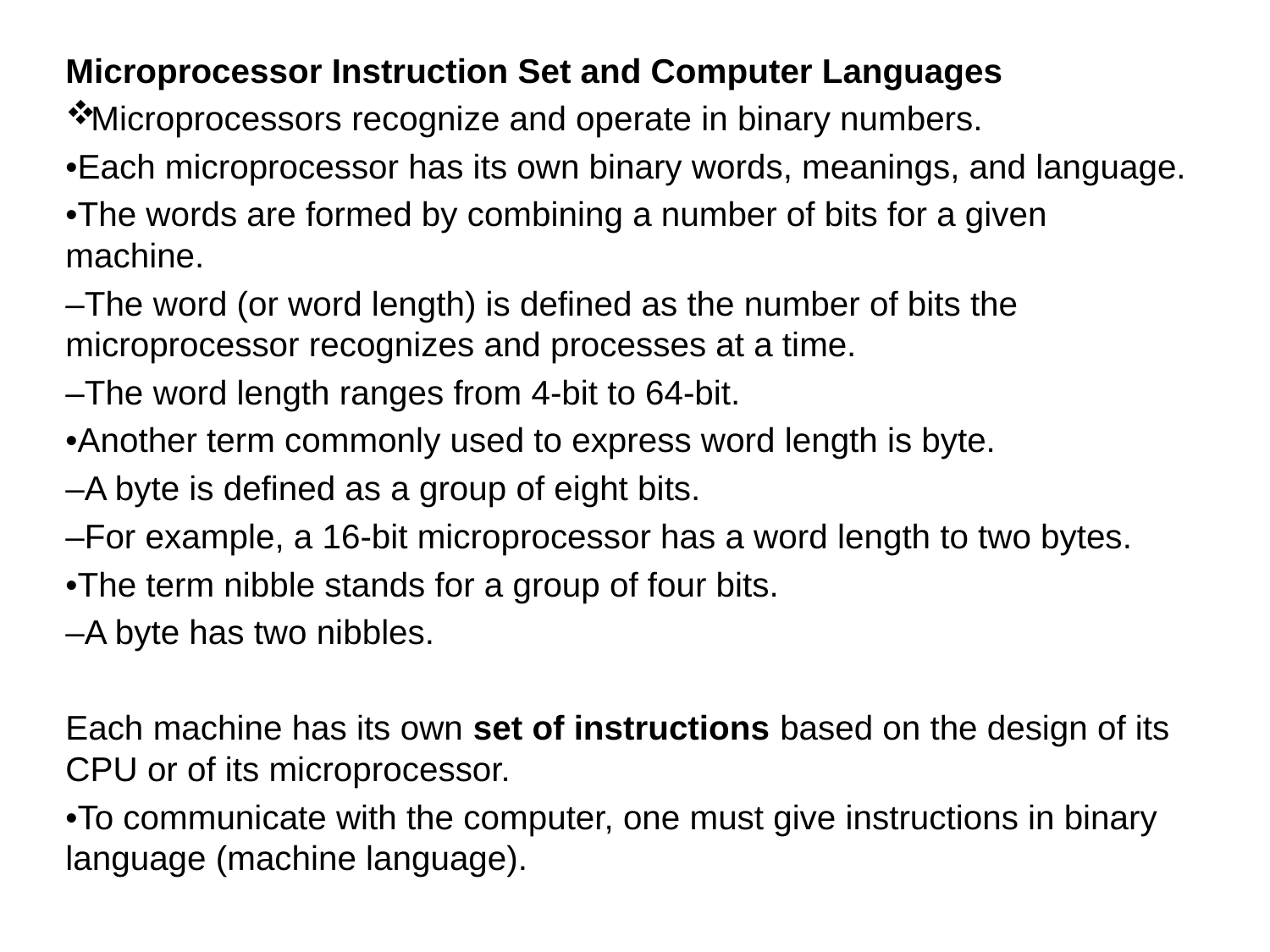

Microprocessor Instruction Set and Computer Languages
Microprocessors recognize and operate in binary numbers.
•Each microprocessor has its own binary words, meanings, and language.
•The words are formed by combining a number of bits for a given machine.
–The word (or word length) is defined as the number of bits the microprocessor recognizes and processes at a time.
–The word length ranges from 4-bit to 64-bit.
•Another term commonly used to express word length is byte.
–A byte is defined as a group of eight bits.
–For example, a 16-bit microprocessor has a word length to two bytes.
•The term nibble stands for a group of four bits.
–A byte has two nibbles.

Each machine has its own set of instructions based on the design of its CPU or of its microprocessor.
•To communicate with the computer, one must give instructions in binary language (machine language).